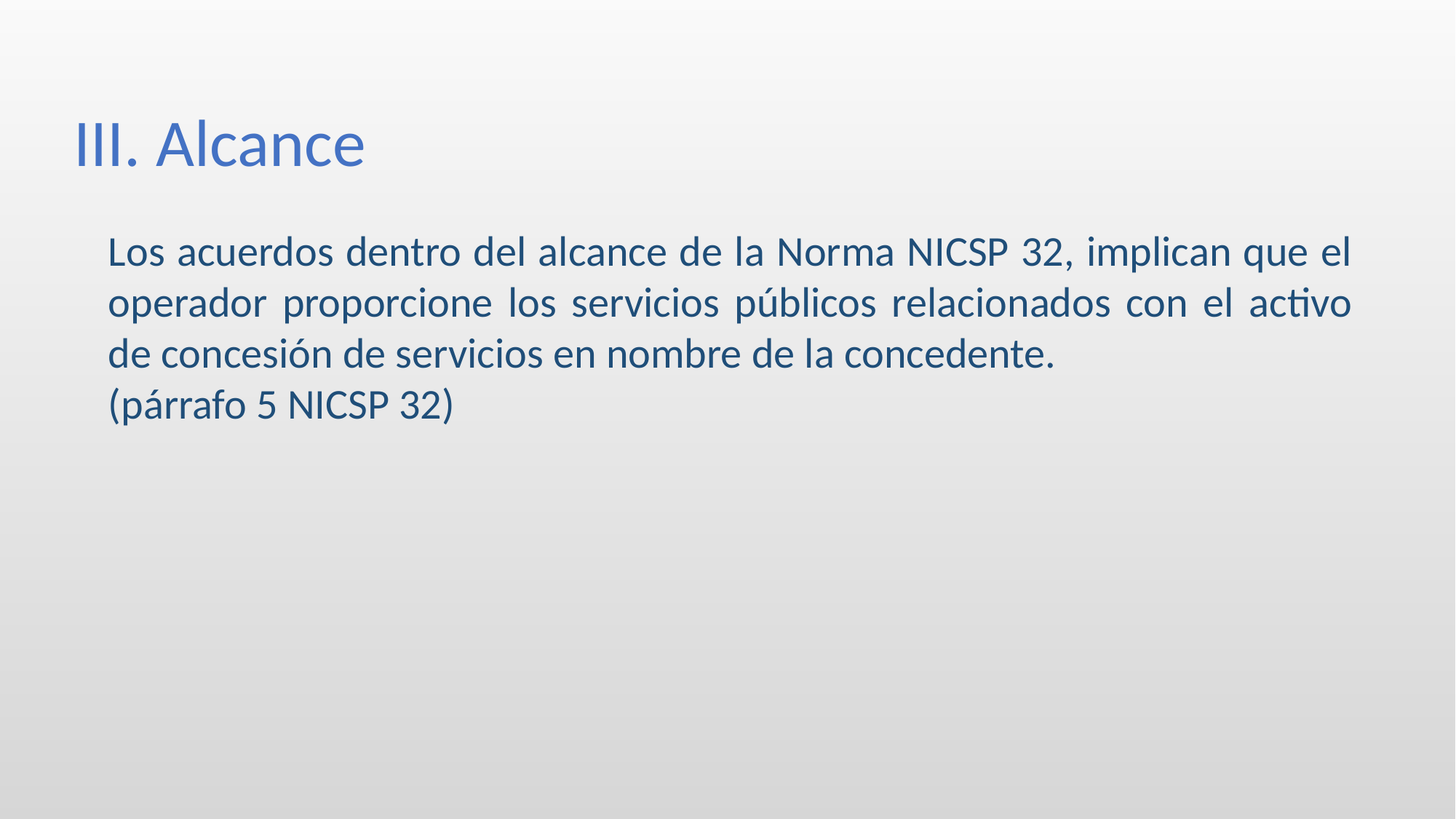

III. Alcance
Los acuerdos dentro del alcance de la Norma NICSP 32, implican que el operador proporcione los servicios públicos relacionados con el activo de concesión de servicios en nombre de la concedente.
(párrafo 5 NICSP 32)